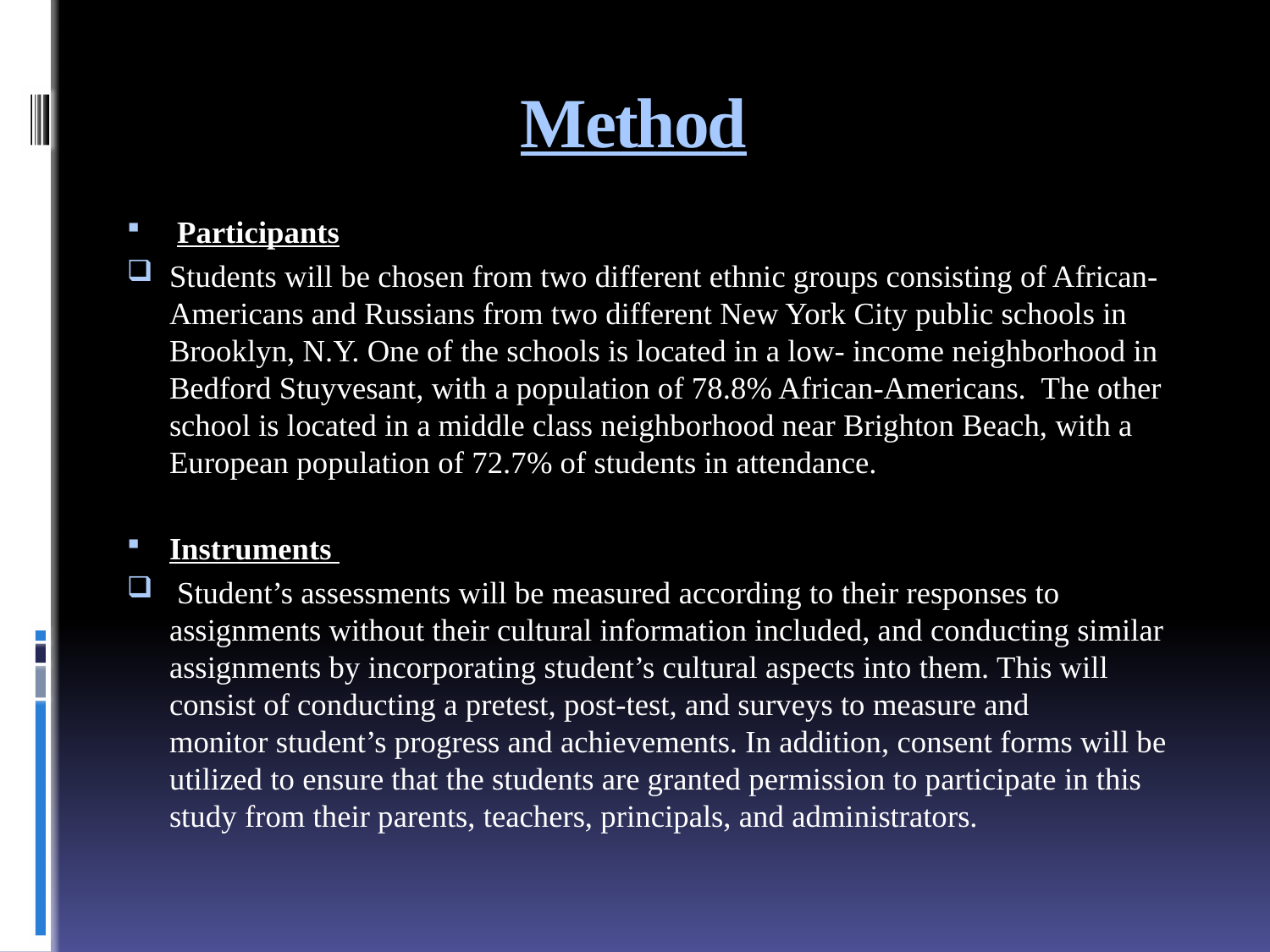

# Method

 Participants
Students will be chosen from two different ethnic groups consisting of African-Americans and Russians from two different New York City public schools in Brooklyn, N.Y. One of the schools is located in a low- income neighborhood in Bedford Stuyvesant, with a population of 78.8% African-Americans.  The other school is located in a middle class neighborhood near Brighton Beach, with a European population of 72.7% of students in attendance.

Instruments
 Student’s assessments will be measured according to their responses to assignments without their cultural information included, and conducting similar assignments by incorporating student’s cultural aspects into them. This will consist of conducting a pretest, post-test, and surveys to measure and monitor student’s progress and achievements. In addition, consent forms will be utilized to ensure that the students are granted permission to participate in this study from their parents, teachers, principals, and administrators.